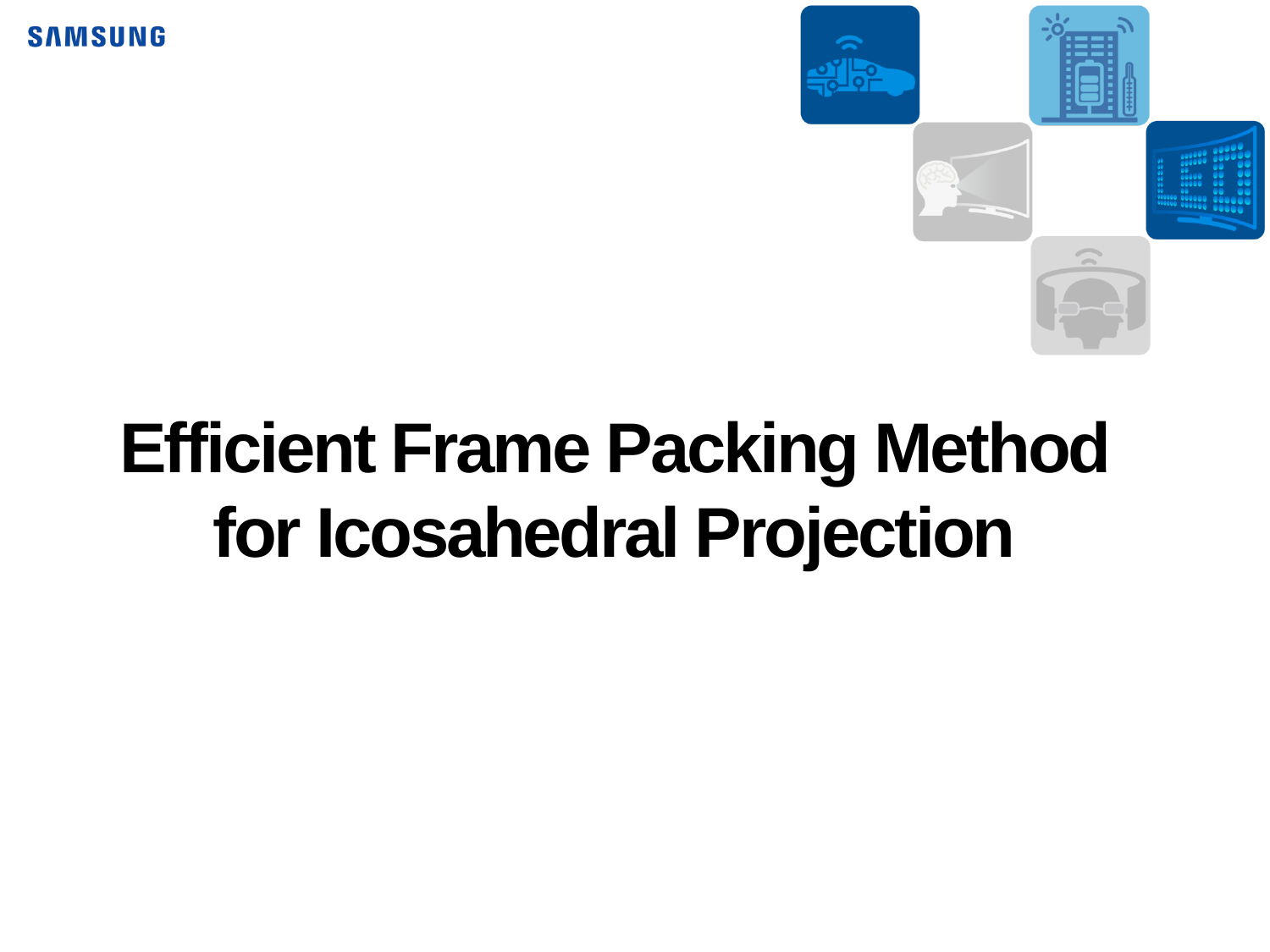

# Efficient Frame Packing Method for Icosahedral Projection